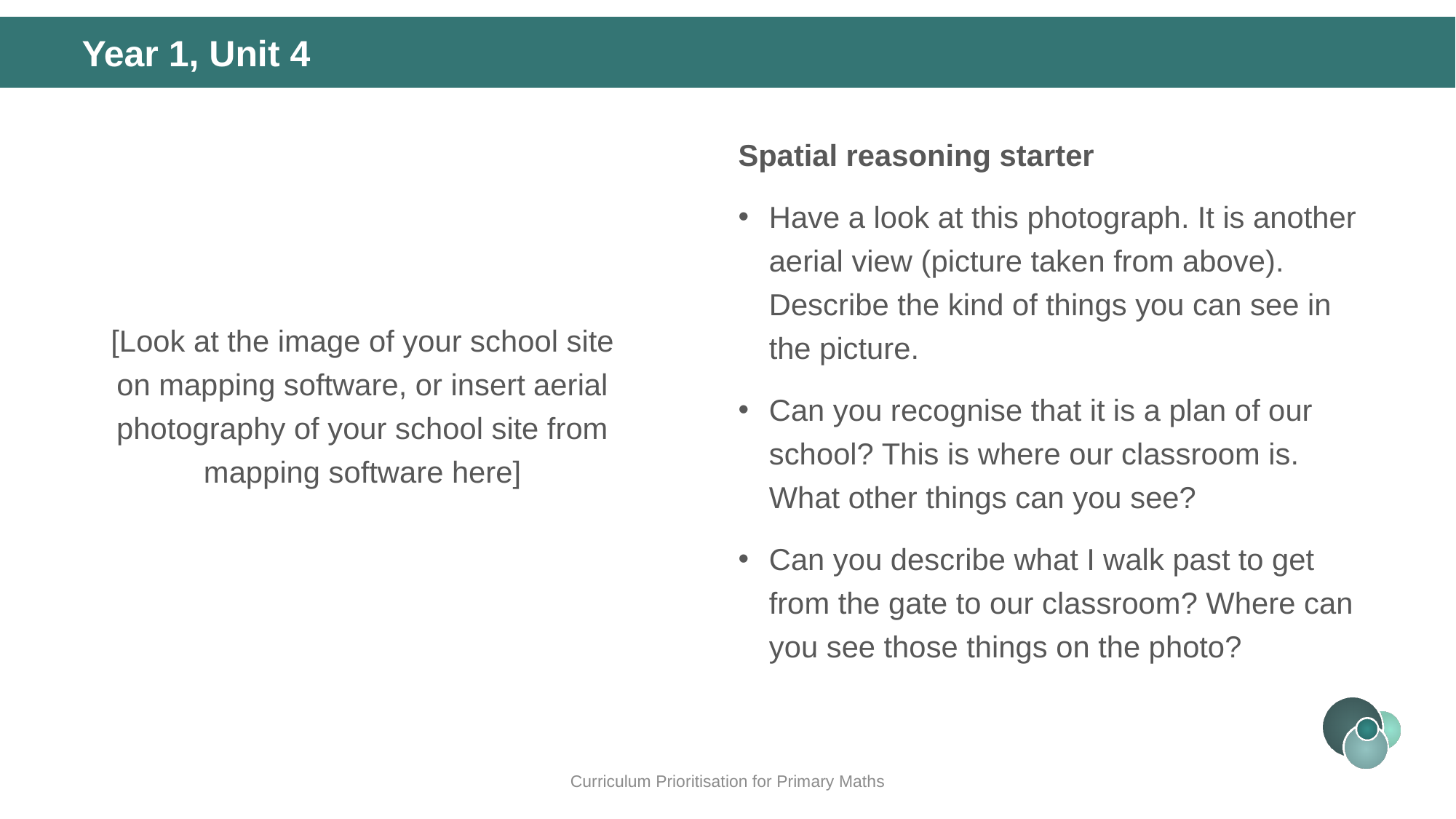

# Year 1, Unit 4
Spatial reasoning starter
Have a look at this photograph. It is another aerial view (picture taken from above). Describe the kind of things you can see in the picture.
Can you recognise that it is a plan of our school? This is where our classroom is. What other things can you see?
Can you describe what I walk past to get from the gate to our classroom? Where can you see those things on the photo?

[Look at the image of your school site on mapping software, or insert aerial photography of your school site from mapping software here]

Curriculum Prioritisation for Primary Maths